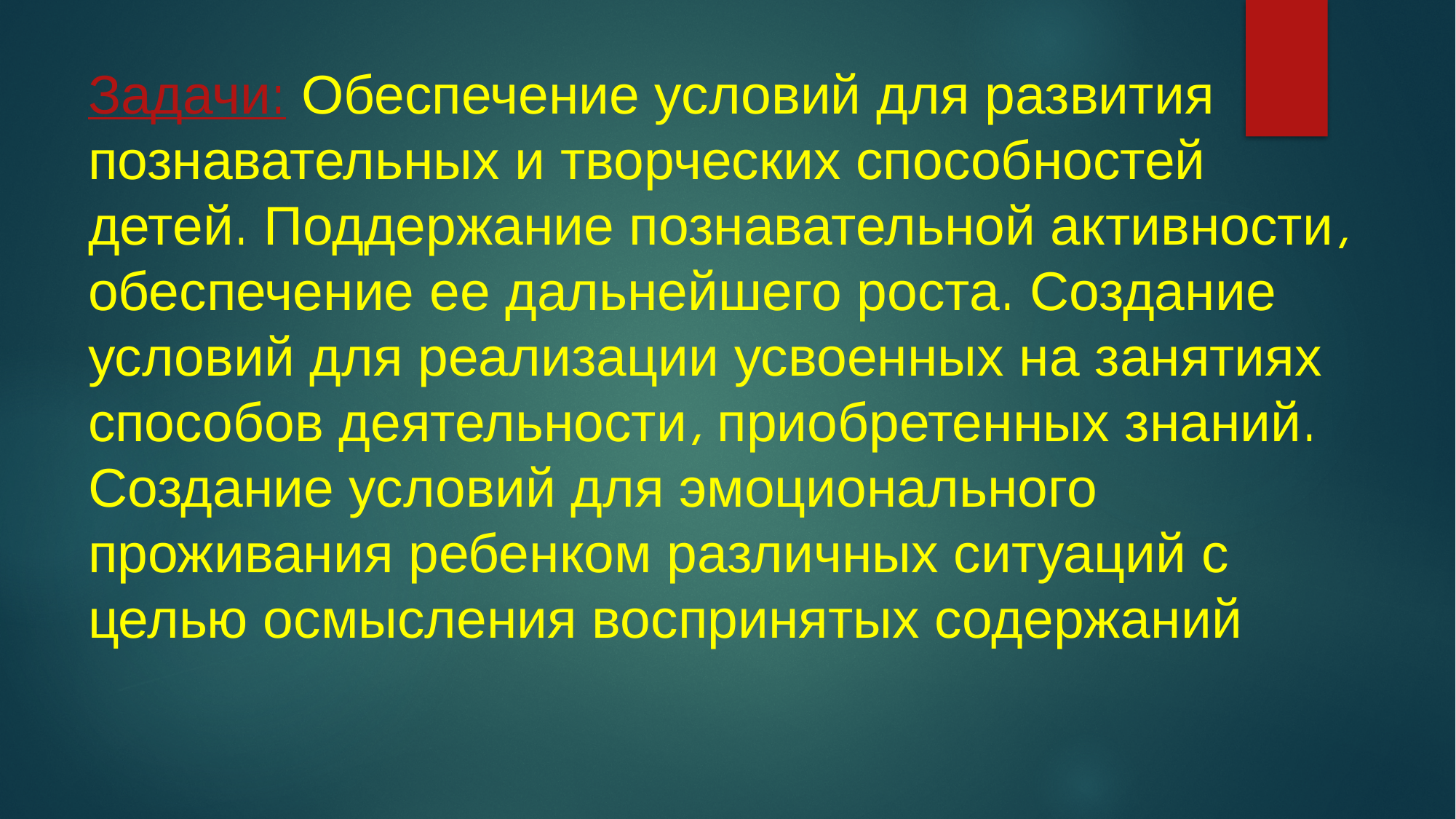

# Задачи: Обеспечение условий для развития познавательных и творческих способностей детей. Поддержание познавательной активности, обеспечение ее дальнейшего роста. Создание условий для реализации усвоенных на занятиях способов деятельности, приобретенных знаний. Создание условий для эмоционального проживания ребенком различных ситуаций с целью осмысления воспринятых содержаний